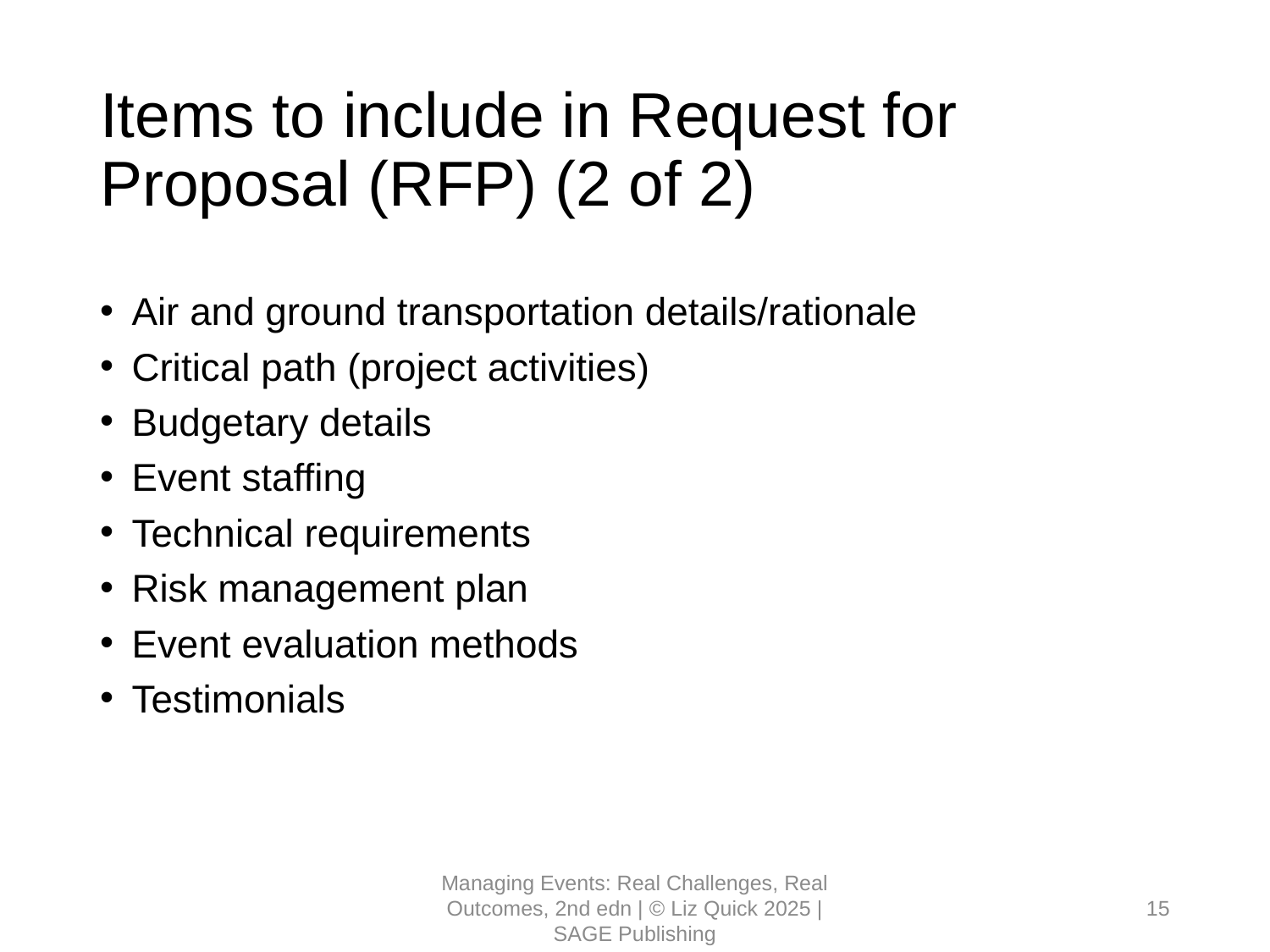

# Items to include in Request for Proposal (RFP) (2 of 2)
Air and ground transportation details/rationale
Critical path (project activities)
Budgetary details
Event staffing
Technical requirements
Risk management plan
Event evaluation methods
Testimonials
Managing Events: Real Challenges, Real Outcomes, 2nd edn | © Liz Quick 2025 | SAGE Publishing
15